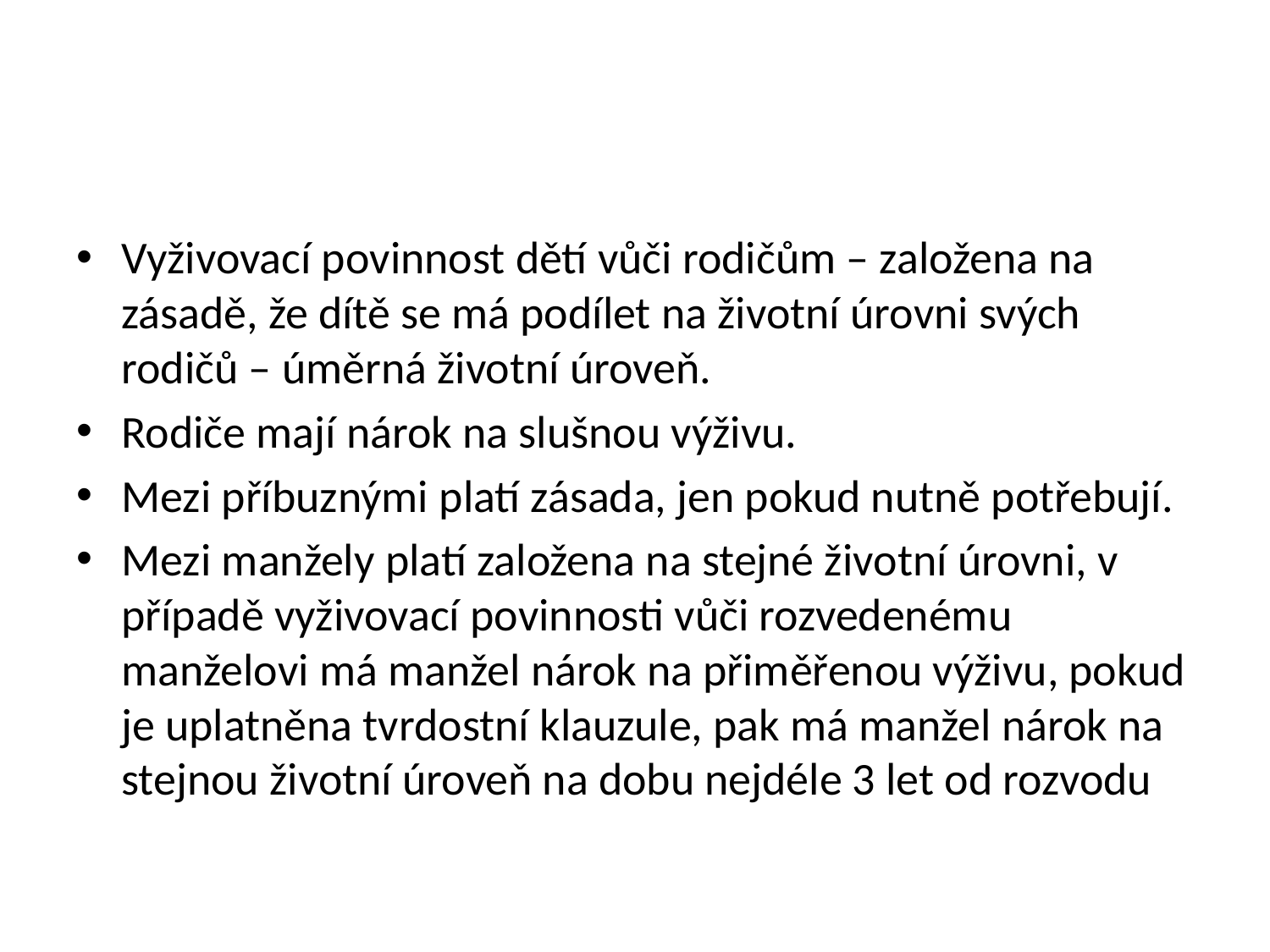

#
Vyživovací povinnost dětí vůči rodičům – založena na zásadě, že dítě se má podílet na životní úrovni svých rodičů – úměrná životní úroveň.
Rodiče mají nárok na slušnou výživu.
Mezi příbuznými platí zásada, jen pokud nutně potřebují.
Mezi manžely platí založena na stejné životní úrovni, v případě vyživovací povinnosti vůči rozvedenému manželovi má manžel nárok na přiměřenou výživu, pokud je uplatněna tvrdostní klauzule, pak má manžel nárok na stejnou životní úroveň na dobu nejdéle 3 let od rozvodu